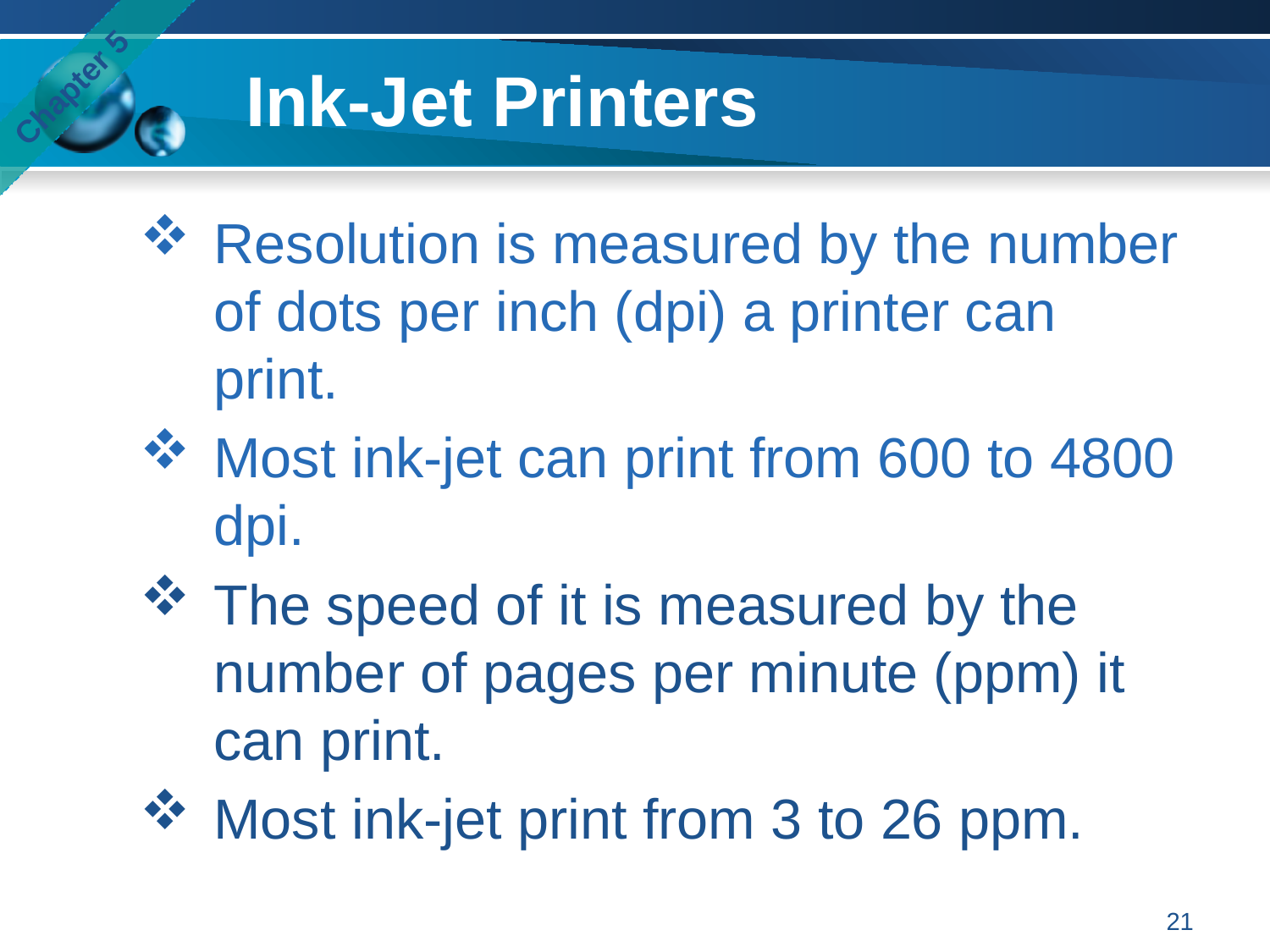

# Ink-Jet Printers
Chapter 5
Resolution is measured by the number of dots per inch (dpi) a printer can print.
Most ink-jet can print from 600 to 4800 dpi.
The speed of it is measured by the number of pages per minute (ppm) it can print.
Most ink-jet print from 3 to 26 ppm.

21